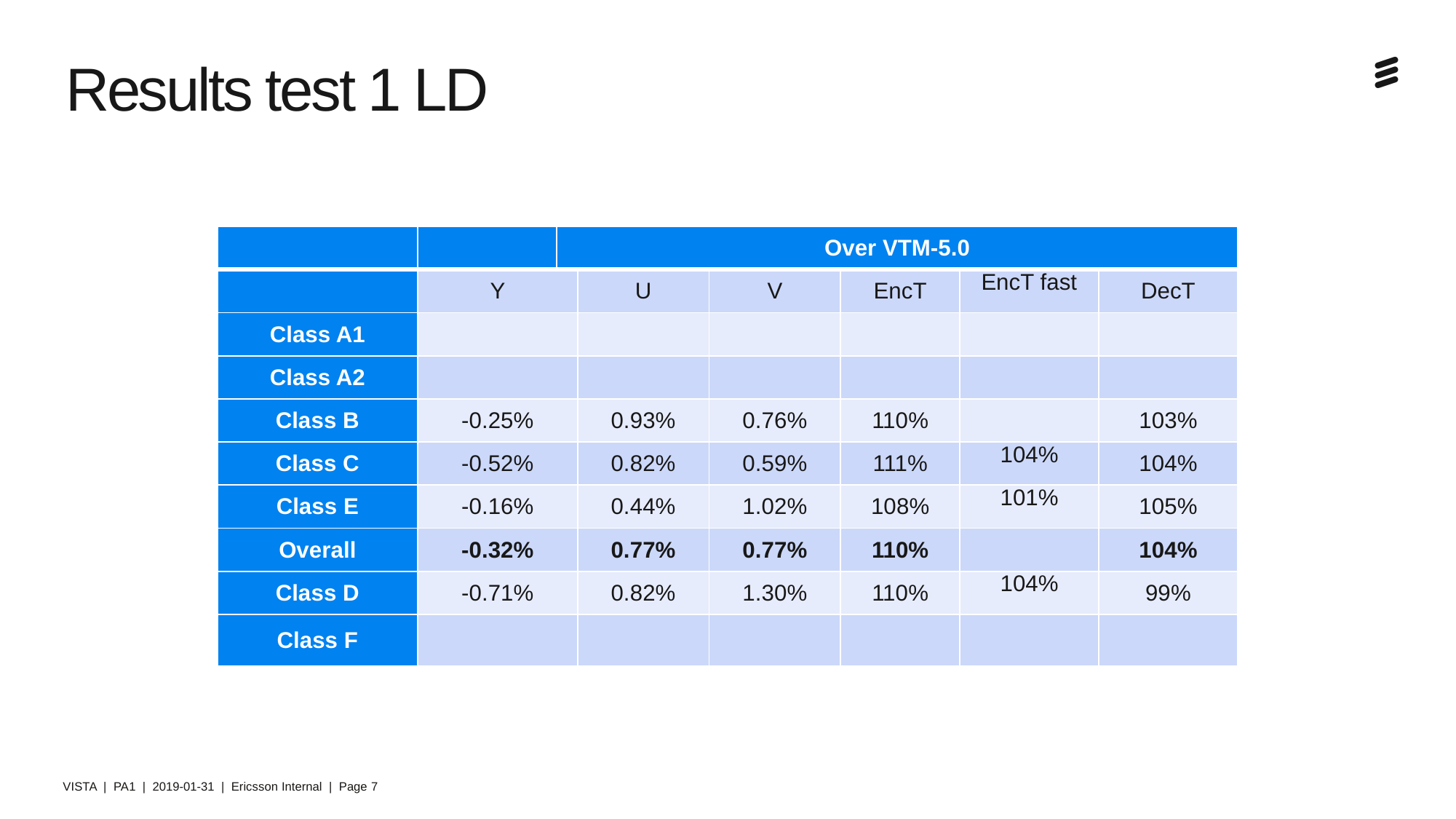

# Results test 1 LD
|  |  | Over VTM-5.0 |  |  |  |  |  |
| --- | --- | --- | --- | --- | --- | --- | --- |
|  | Y |  | U | V | EncT | EncT fast | DecT |
| Class A1 |  |  |  |  |  |  |  |
| Class A2 |  |  |  |  |  |  |  |
| Class B | -0.25% |  | 0.93% | 0.76% | 110% |  | 103% |
| Class C | -0.52% |  | 0.82% | 0.59% | 111% | 104% | 104% |
| Class E | -0.16% |  | 0.44% | 1.02% | 108% | 101% | 105% |
| Overall | -0.32% |  | 0.77% | 0.77% | 110% |  | 104% |
| Class D | -0.71% |  | 0.82% | 1.30% | 110% | 104% | 99% |
| Class F |  |  |  |  |  |  |  |